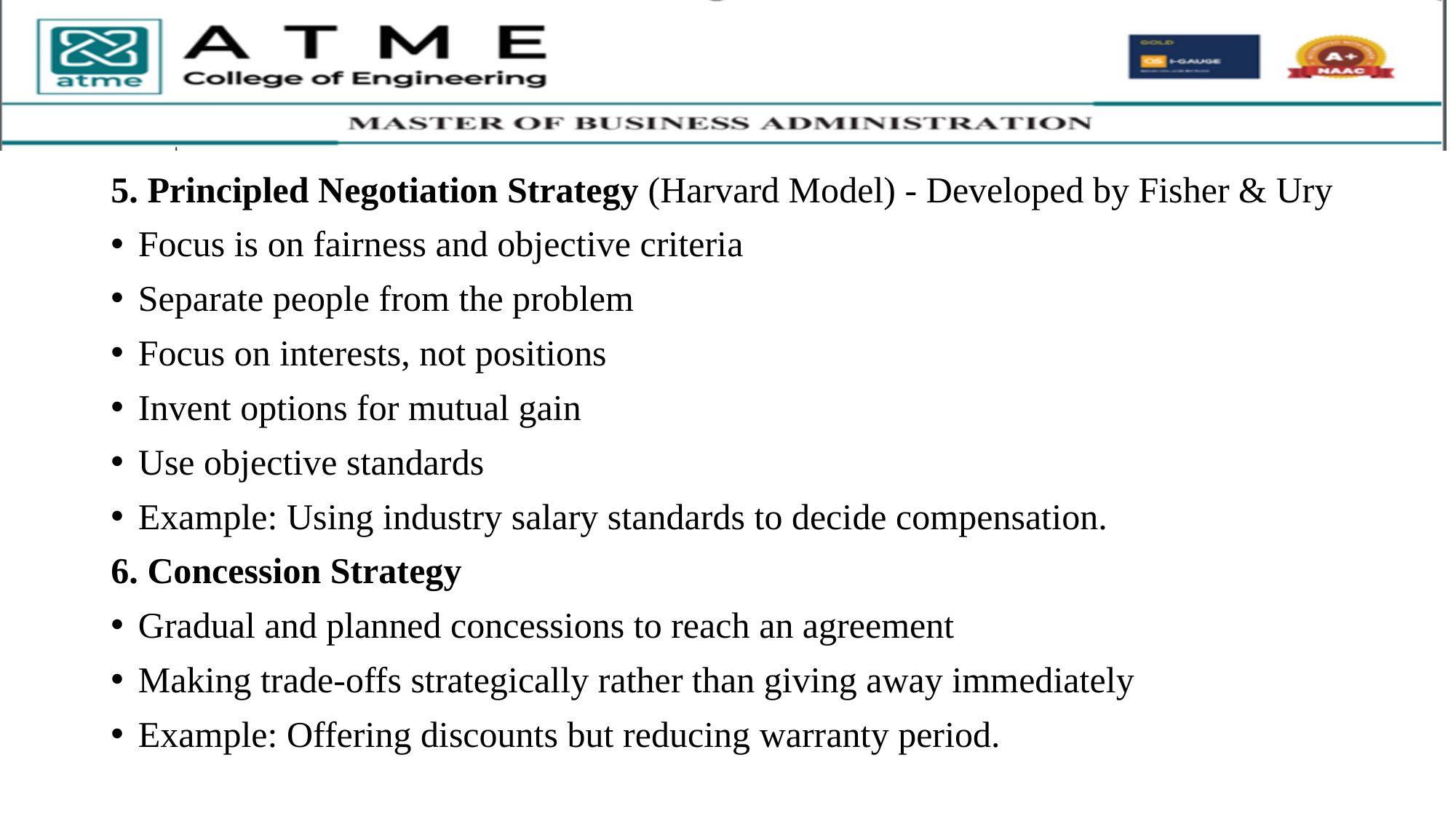

5. Principled Negotiation Strategy (Harvard Model) - Developed by Fisher & Ury
Focus is on fairness and objective criteria
Separate people from the problem
Focus on interests, not positions
Invent options for mutual gain
Use objective standards
Example: Using industry salary standards to decide compensation.
6. Concession Strategy
Gradual and planned concessions to reach an agreement
Making trade-offs strategically rather than giving away immediately
Example: Offering discounts but reducing warranty period.